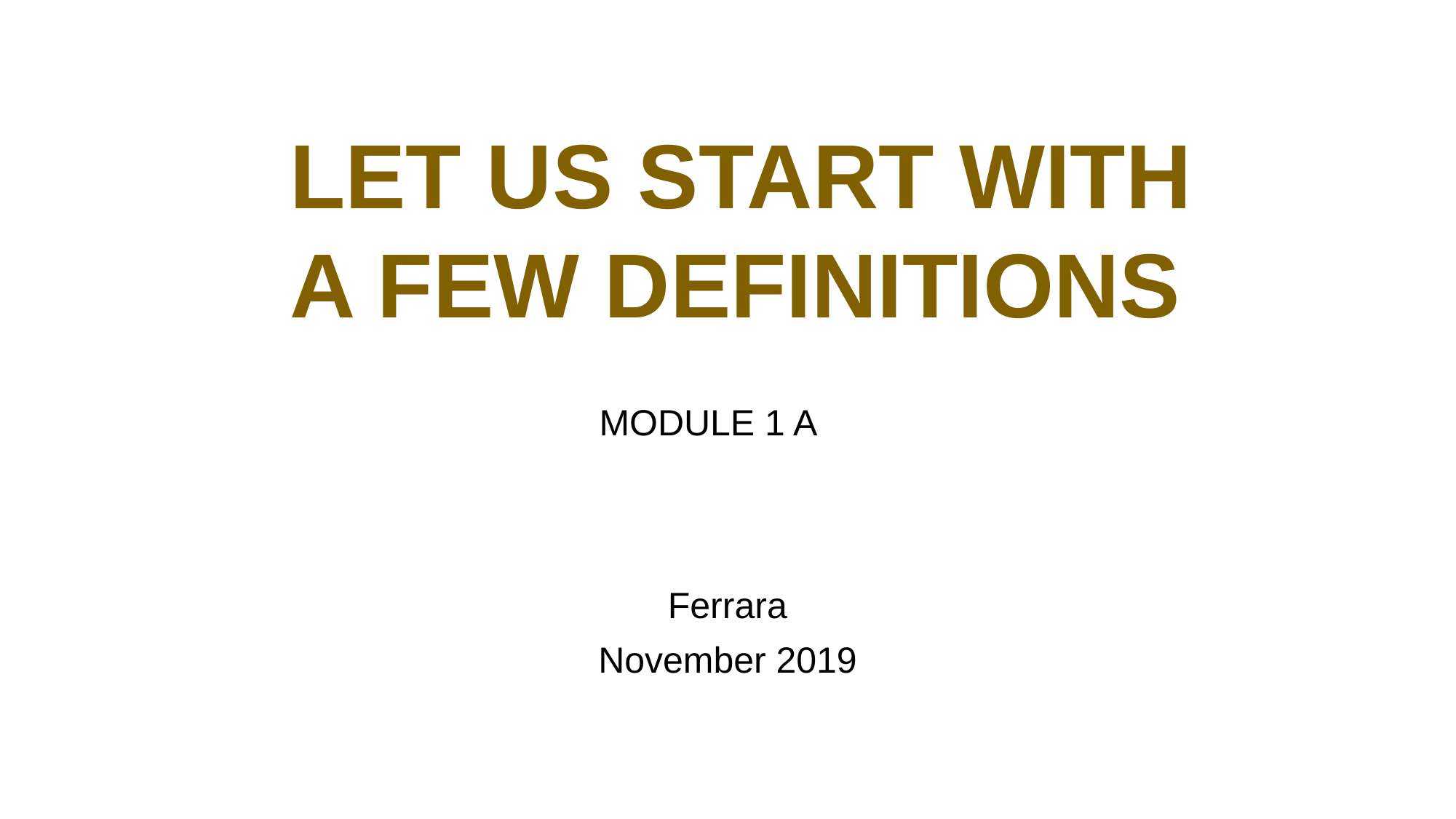

LET US START WITH
A FEW DEFINITIONS
MODULE 1 A
Ferrara
November 2019